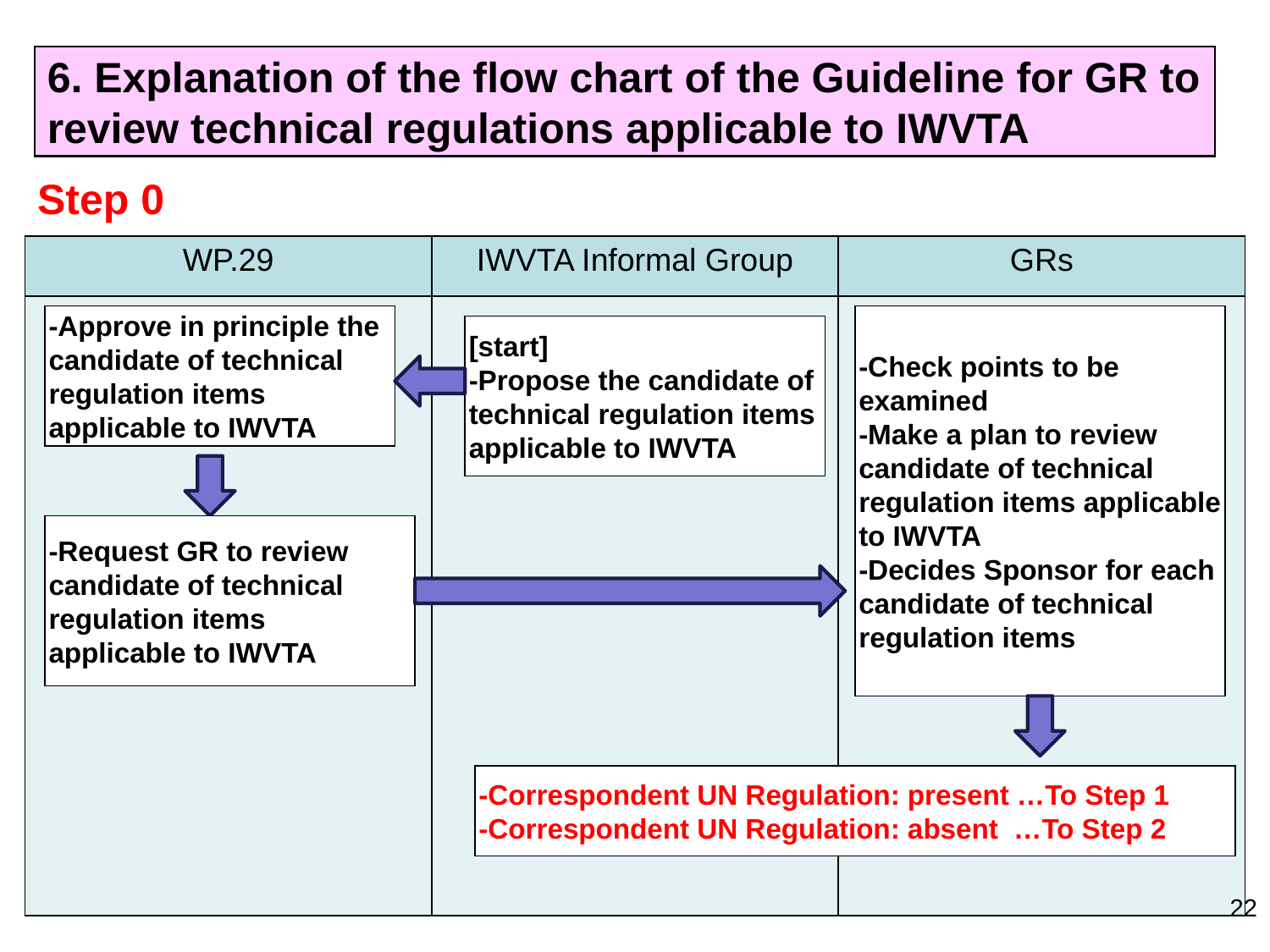

6. Explanation of the flow chart of the Guideline for GR to review technical regulations applicable to IWVTA
Step 0
| WP.29 | IWVTA Informal Group | GRs |
| --- | --- | --- |
|  |  |  |
-Approve in principle the  candidate of technical regulation items applicable to IWVTA
-Check points to be  examined
-Make a plan to review candidate of technical regulation items applicable to IWVTA
-Decides Sponsor for each candidate of technical regulation items
[start]
-Propose the candidate of technical regulation items applicable to IWVTA

-Request GR to review candidate of technical regulation items applicable to IWVTA

-Correspondent UN Regulation: present …To Step 1
-Correspondent UN Regulation: absent  …To Step 2
22